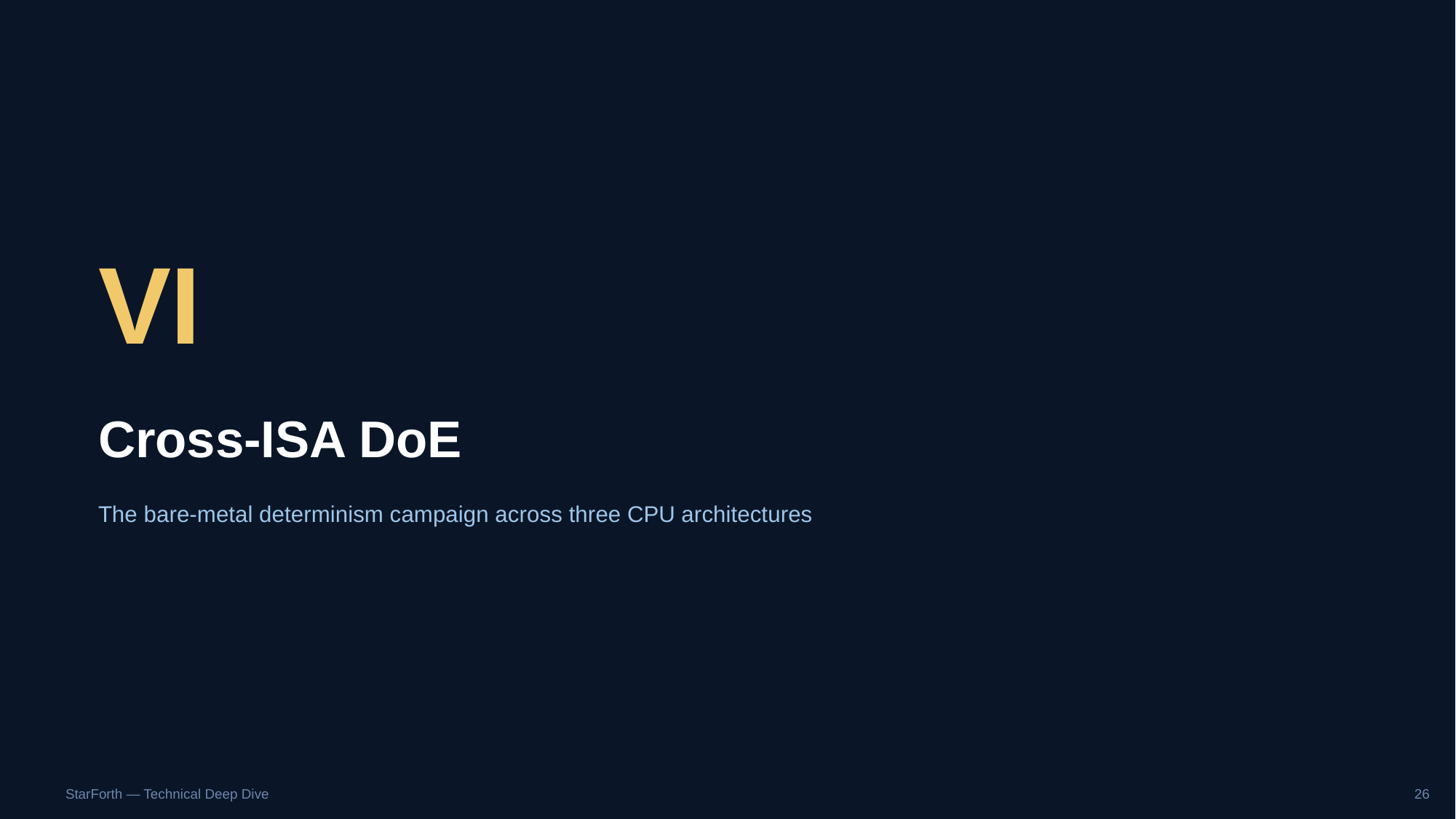

VI
Cross-ISA DoE
The bare-metal determinism campaign across three CPU architectures
StarForth — Technical Deep Dive
26